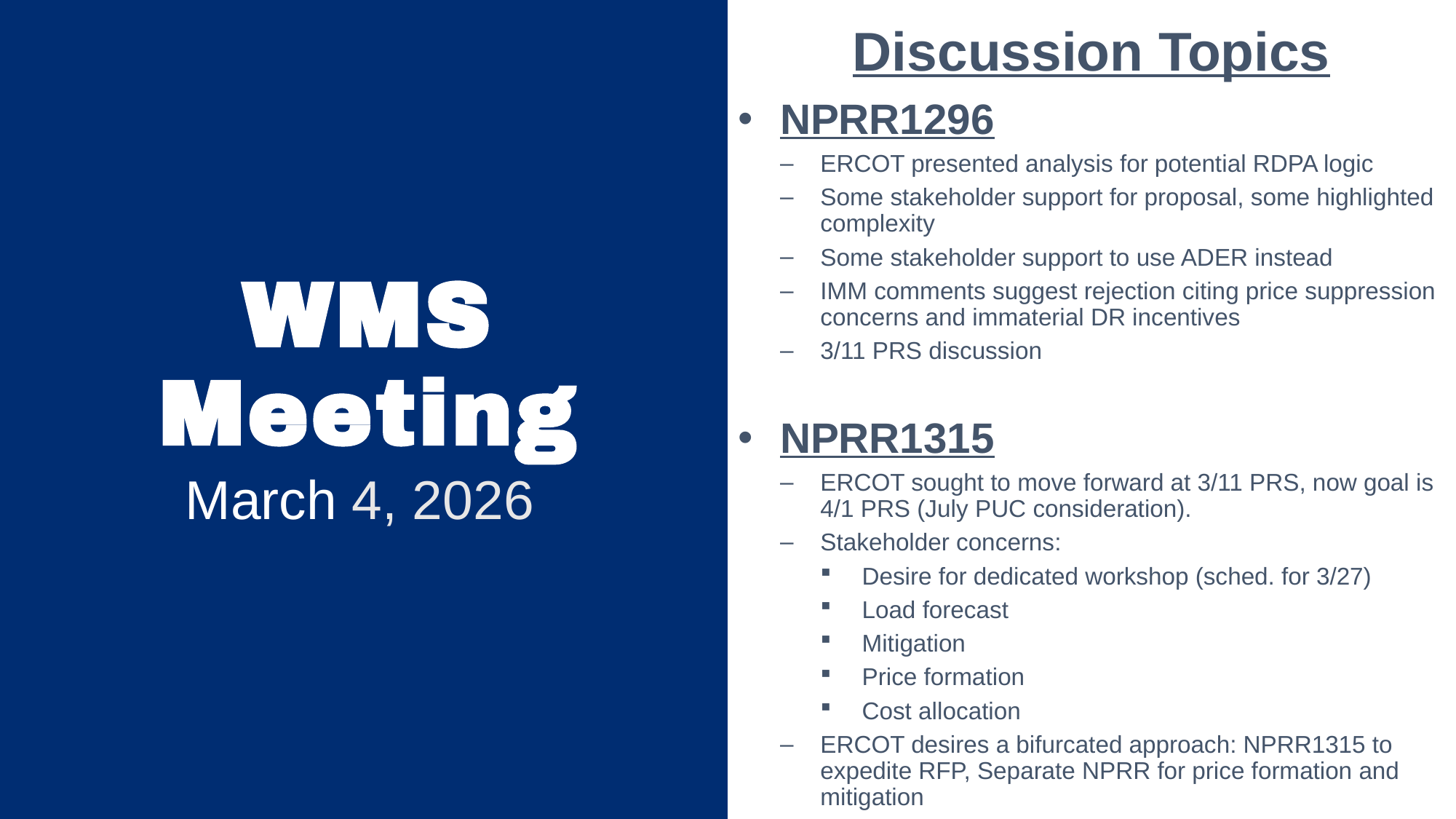

Discussion Topics
NPRR1296
ERCOT presented analysis for potential RDPA logic
Some stakeholder support for proposal, some highlighted complexity
Some stakeholder support to use ADER instead
IMM comments suggest rejection citing price suppression concerns and immaterial DR incentives
3/11 PRS discussion

NPRR1315
ERCOT sought to move forward at 3/11 PRS, now goal is 4/1 PRS (July PUC consideration).
Stakeholder concerns:
Desire for dedicated workshop (sched. for 3/27)
Load forecast
Mitigation
Price formation
Cost allocation
ERCOT desires a bifurcated approach: NPRR1315 to expedite RFP, Separate NPRR for price formation and mitigation

# WMS Meeting
March 4, 2026